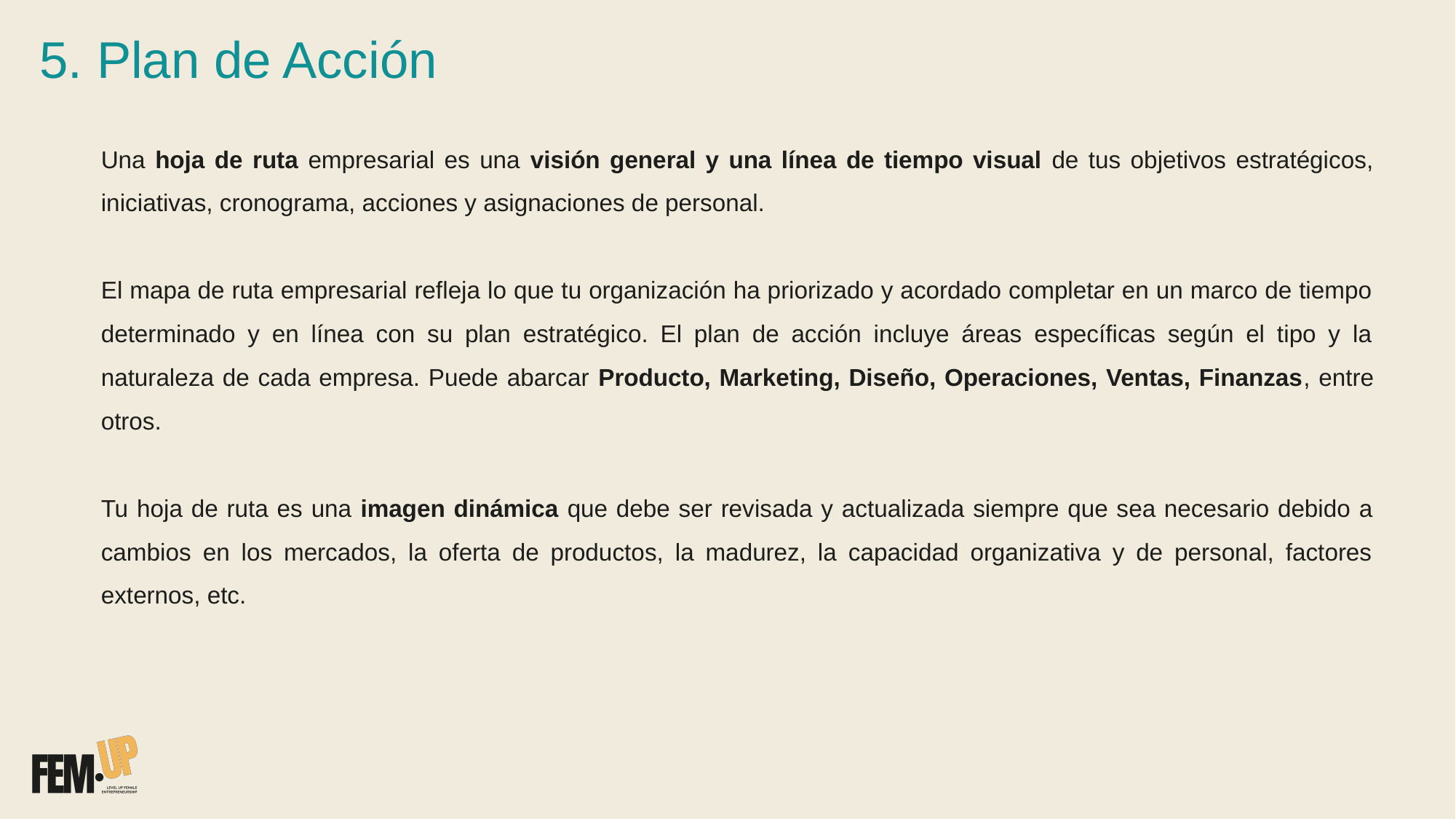

5. Plan de Acción
Una hoja de ruta empresarial es una visión general y una línea de tiempo visual de tus objetivos estratégicos, iniciativas, cronograma, acciones y asignaciones de personal.

El mapa de ruta empresarial refleja lo que tu organización ha priorizado y acordado completar en un marco de tiempo determinado y en línea con su plan estratégico. El plan de acción incluye áreas específicas según el tipo y la naturaleza de cada empresa. Puede abarcar Producto, Marketing, Diseño, Operaciones, Ventas, Finanzas, entre otros.

Tu hoja de ruta es una imagen dinámica que debe ser revisada y actualizada siempre que sea necesario debido a cambios en los mercados, la oferta de productos, la madurez, la capacidad organizativa y de personal, factores externos, etc.